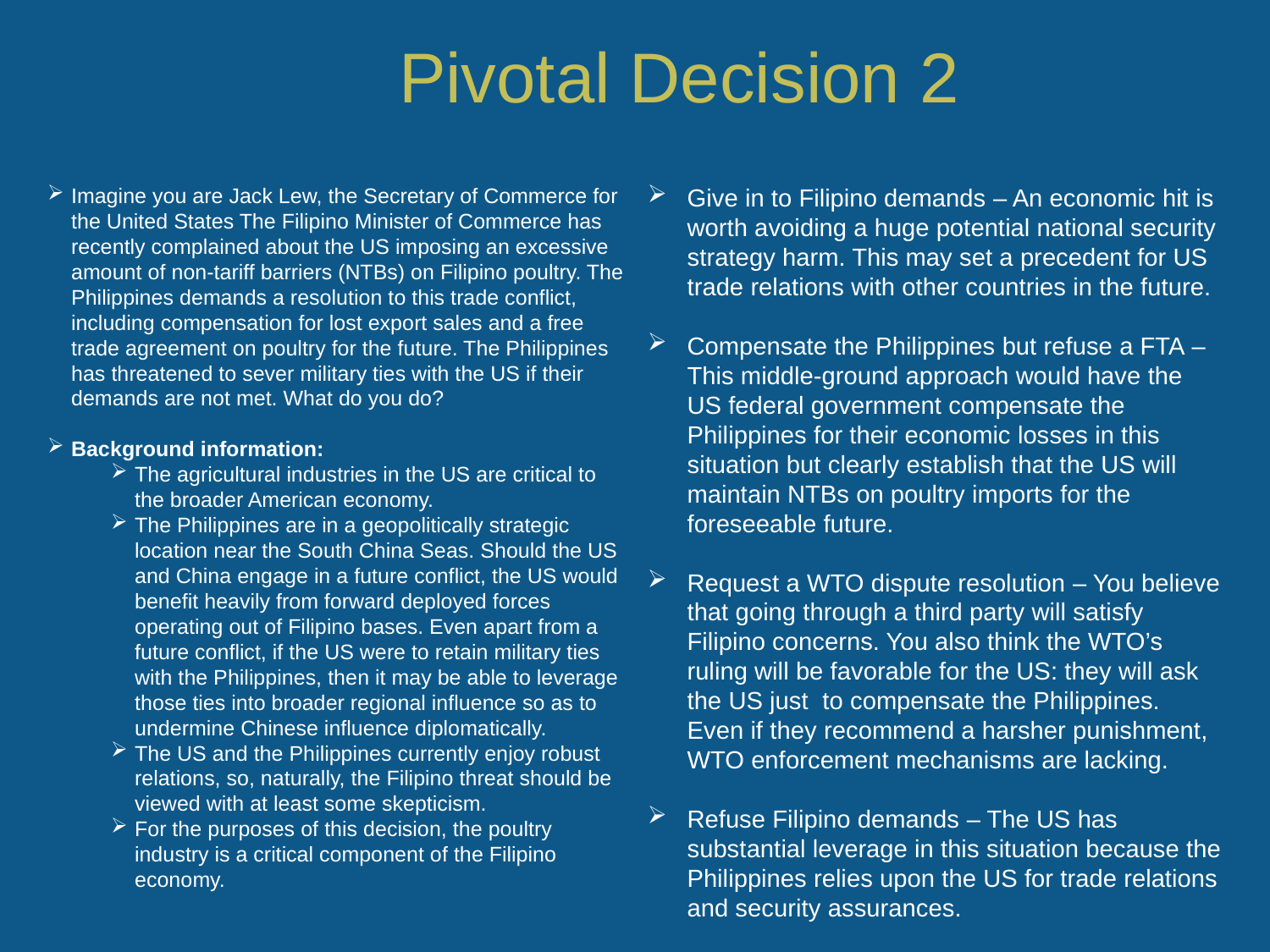

Imagine you are Jack Lew, the Secretary of Commerce for the United States The Filipino Minister of Commerce has recently complained about the US imposing an excessive amount of non-tariff barriers (NTBs) on Filipino poultry. The Philippines demands a resolution to this trade conflict, including compensation for lost export sales and a free trade agreement on poultry for the future. The Philippines has threatened to sever military ties with the US if their demands are not met. What do you do?

Background information:
The agricultural industries in the US are critical to the broader American economy.
The Philippines are in a geopolitically strategic location near the South China Seas. Should the US and China engage in a future conflict, the US would benefit heavily from forward deployed forces operating out of Filipino bases. Even apart from a future conflict, if the US were to retain military ties with the Philippines, then it may be able to leverage those ties into broader regional influence so as to undermine Chinese influence diplomatically.
The US and the Philippines currently enjoy robust relations, so, naturally, the Filipino threat should be viewed with at least some skepticism.
For the purposes of this decision, the poultry industry is a critical component of the Filipino economy.
Give in to Filipino demands – An economic hit is worth avoiding a huge potential national security strategy harm. This may set a precedent for US trade relations with other countries in the future.

Compensate the Philippines but refuse a FTA – This middle-ground approach would have the US federal government compensate the Philippines for their economic losses in this situation but clearly establish that the US will maintain NTBs on poultry imports for the foreseeable future.

Request a WTO dispute resolution – You believe that going through a third party will satisfy Filipino concerns. You also think the WTO’s ruling will be favorable for the US: they will ask the US just  to compensate the Philippines. Even if they recommend a harsher punishment, WTO enforcement mechanisms are lacking.

Refuse Filipino demands – The US has substantial leverage in this situation because the Philippines relies upon the US for trade relations and security assurances.